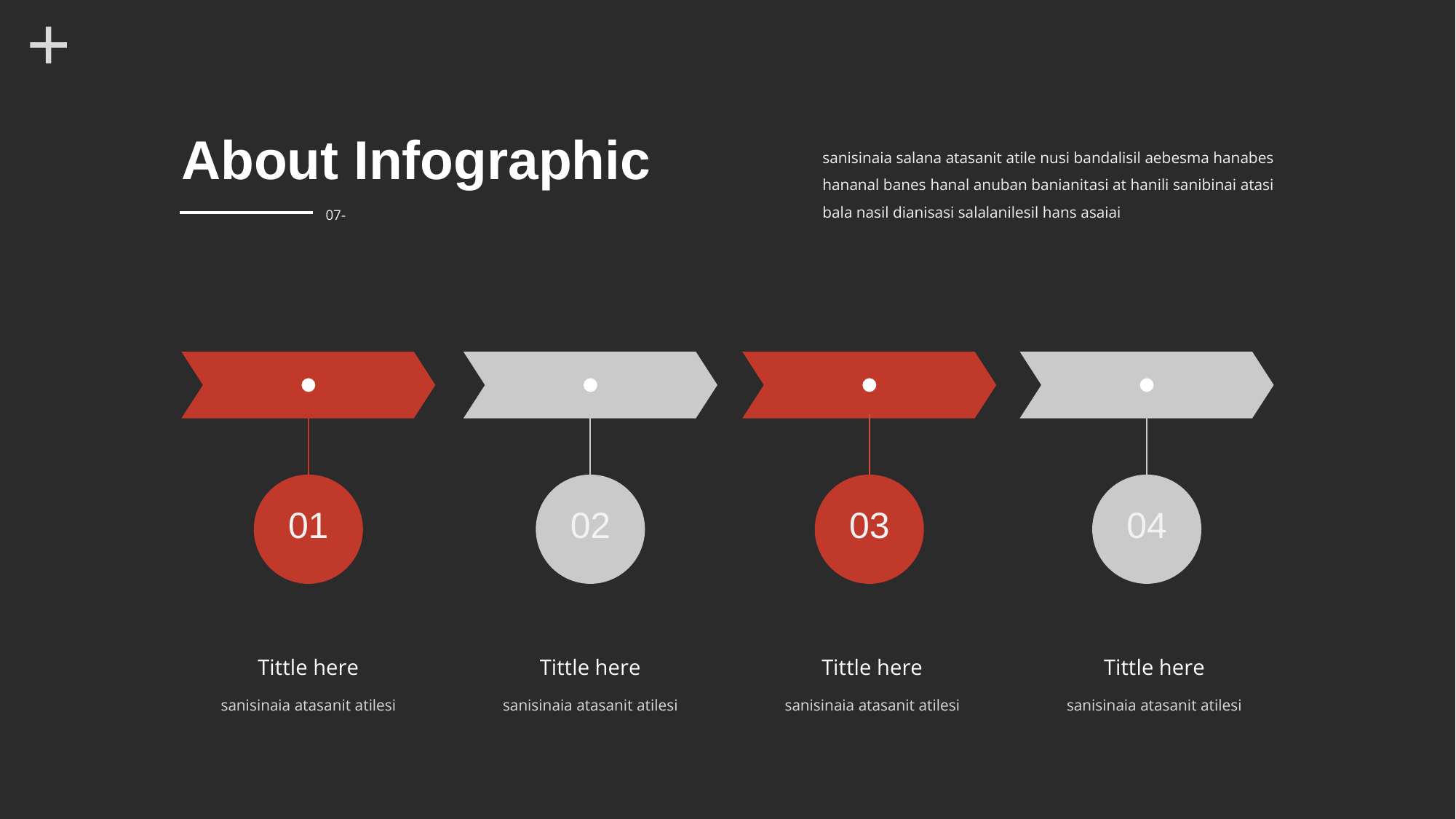

About Infographic
07-
sanisinaia salana atasanit atile nusi bandalisil aebesma hanabes hananal banes hanal anuban banianitasi at hanili sanibinai atasi bala nasil dianisasi salalanilesil hans asaiai

01
02
03
04
Tittle here
sanisinaia atasanit atilesi
Tittle here
sanisinaia atasanit atilesi
Tittle here
sanisinaia atasanit atilesi
Tittle here
sanisinaia atasanit atilesi